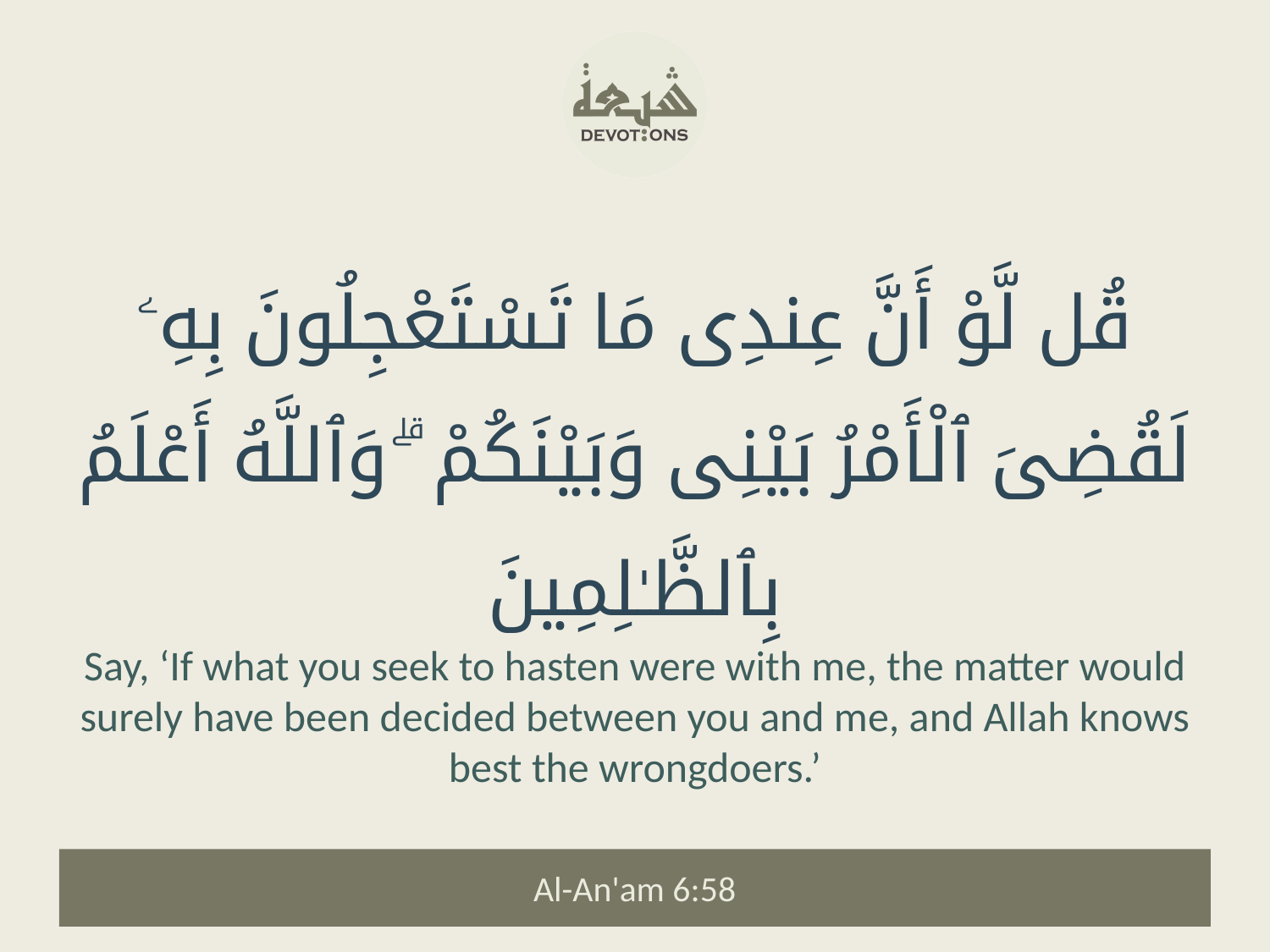

قُل لَّوْ أَنَّ عِندِى مَا تَسْتَعْجِلُونَ بِهِۦ لَقُضِىَ ٱلْأَمْرُ بَيْنِى وَبَيْنَكُمْ ۗ وَٱللَّهُ أَعْلَمُ بِٱلظَّـٰلِمِينَ
Say, ‘If what you seek to hasten were with me, the matter would surely have been decided between you and me, and Allah knows best the wrongdoers.’
Al-An'am 6:58